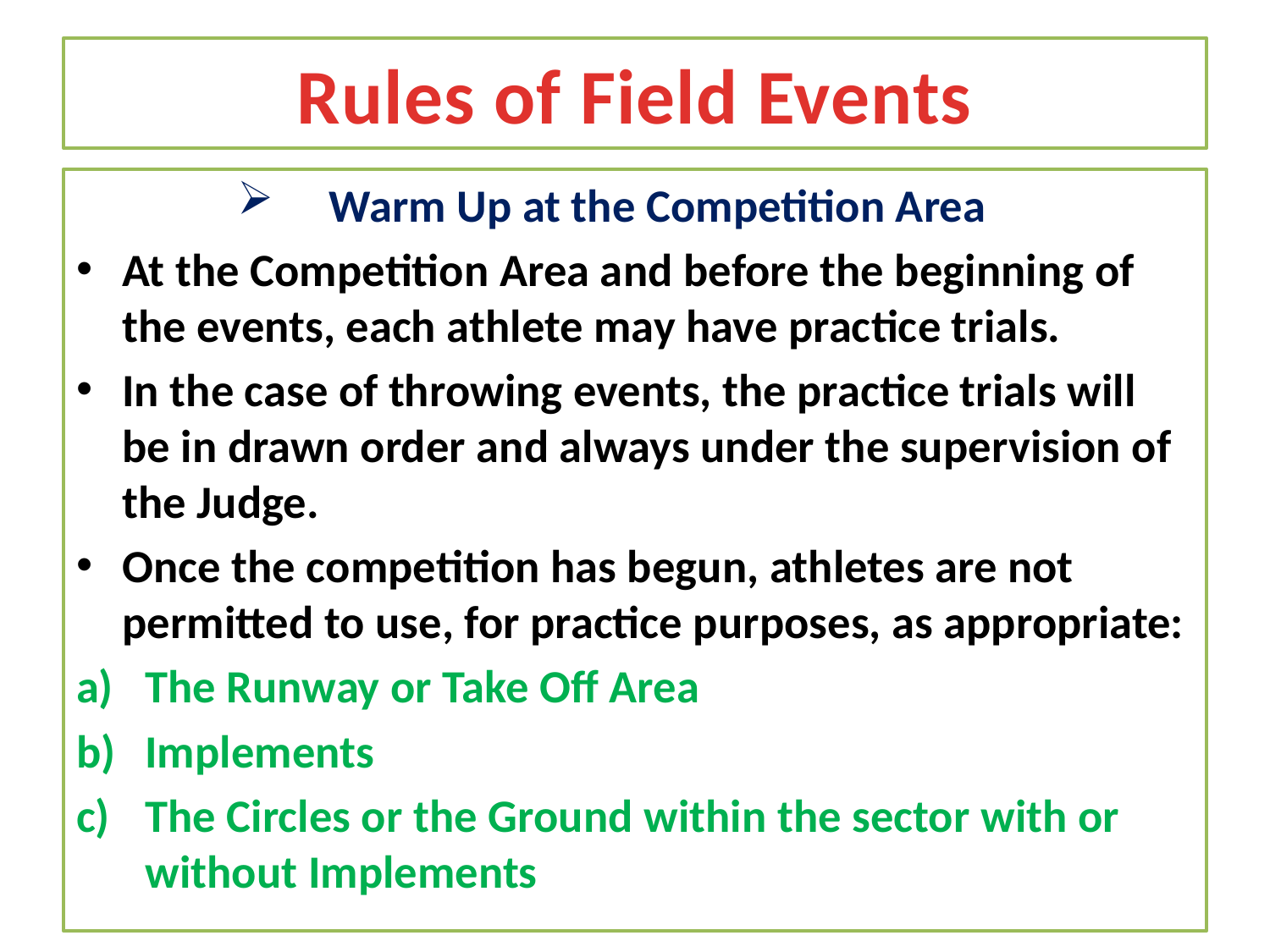

# Rules of Field Events
Warm Up at the Competition Area
At the Competition Area and before the beginning of the events, each athlete may have practice trials.
In the case of throwing events, the practice trials will be in drawn order and always under the supervision of the Judge.
Once the competition has begun, athletes are not permitted to use, for practice purposes, as appropriate:
The Runway or Take Off Area
Implements
The Circles or the Ground within the sector with or without Implements